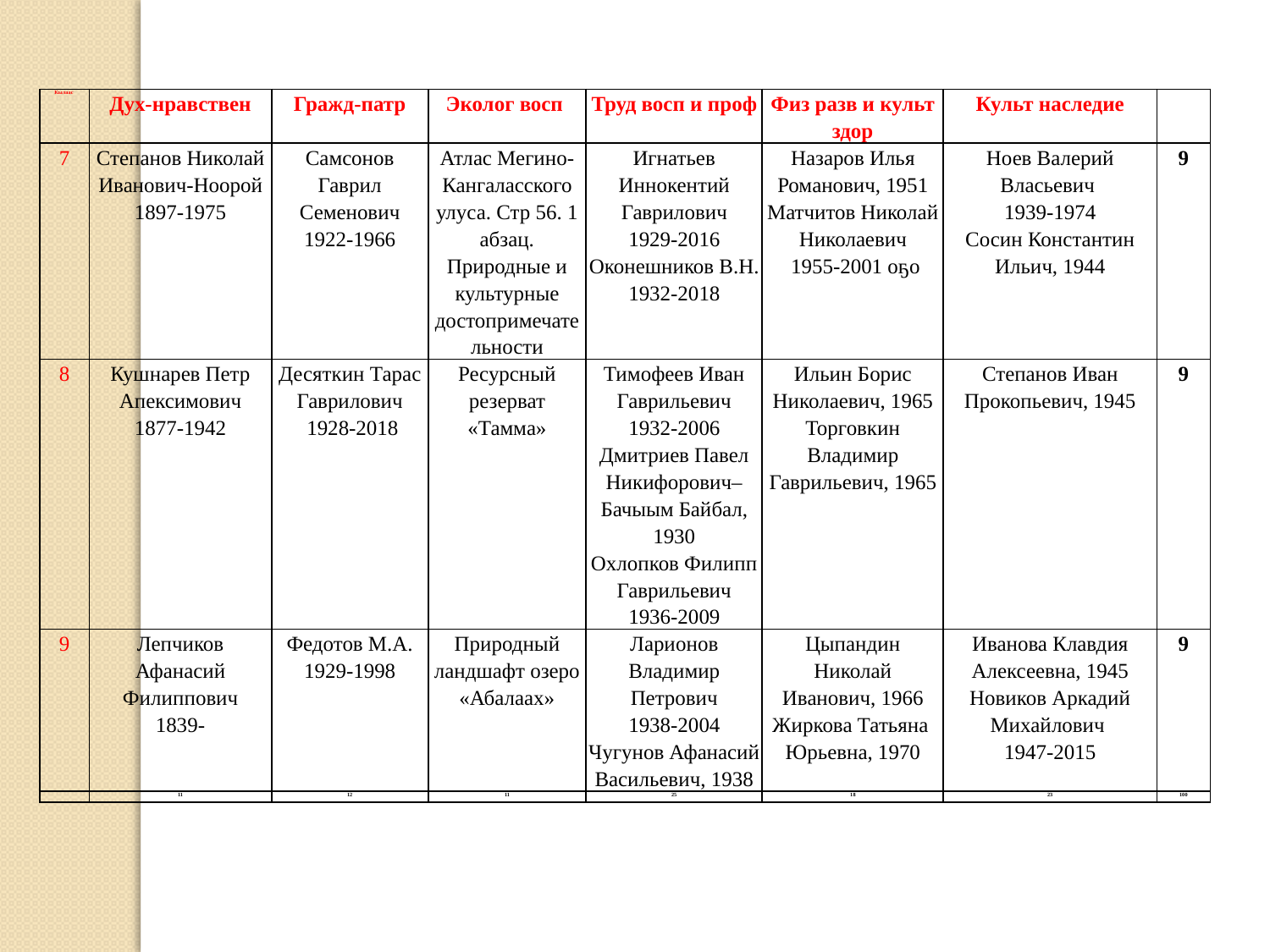

| Кылаас | Дух-нравствен | Гражд-патр | Эколог восп | Труд восп и проф | Физ разв и культ здор | Культ наследие |  |
| --- | --- | --- | --- | --- | --- | --- | --- |
| 7 | Степанов Николай Иванович-Ноорой 1897-1975 | Самсонов Гаврил Семенович 1922-1966 | Атлас Мегино-Кангаласского улуса. Стр 56. 1 абзац. Природные и культурные достопримечательности | Игнатьев Иннокентий Гаврилович 1929-2016 Оконешников В.Н. 1932-2018 | Назаров Илья Романович, 1951 Матчитов Николай Николаевич 1955-2001 оҕо | Ноев Валерий Власьевич 1939-1974 Сосин Константин Ильич, 1944 | 9 |
| 8 | Кушнарев Петр Апексимович 1877-1942 | Десяткин Тарас Гаврилович 1928-2018 | Ресурсный резерват «Тамма» | Тимофеев Иван Гаврильевич 1932-2006 Дмитриев Павел Никифорович– Бачыым Байбал, 1930 Охлопков Филипп Гаврильевич 1936-2009 | Ильин Борис Николаевич, 1965 Торговкин Владимир Гаврильевич, 1965 | Степанов Иван Прокопьевич, 1945 | 9 |
| 9 | Лепчиков Афанасий Филиппович 1839- | Федотов М.А. 1929-1998 | Природный ландшафт озеро «Абалаах» | Ларионов Владимир Петрович 1938-2004 Чугунов Афанасий Васильевич, 1938 | Цыпандин Николай Иванович, 1966 Жиркова Татьяна Юрьевна, 1970 | Иванова Клавдия Алексеевна, 1945 Новиков Аркадий Михайлович 1947-2015 | 9 |
|  | 11 | 12 | 11 | 25 | 18 | 23 | 100 |